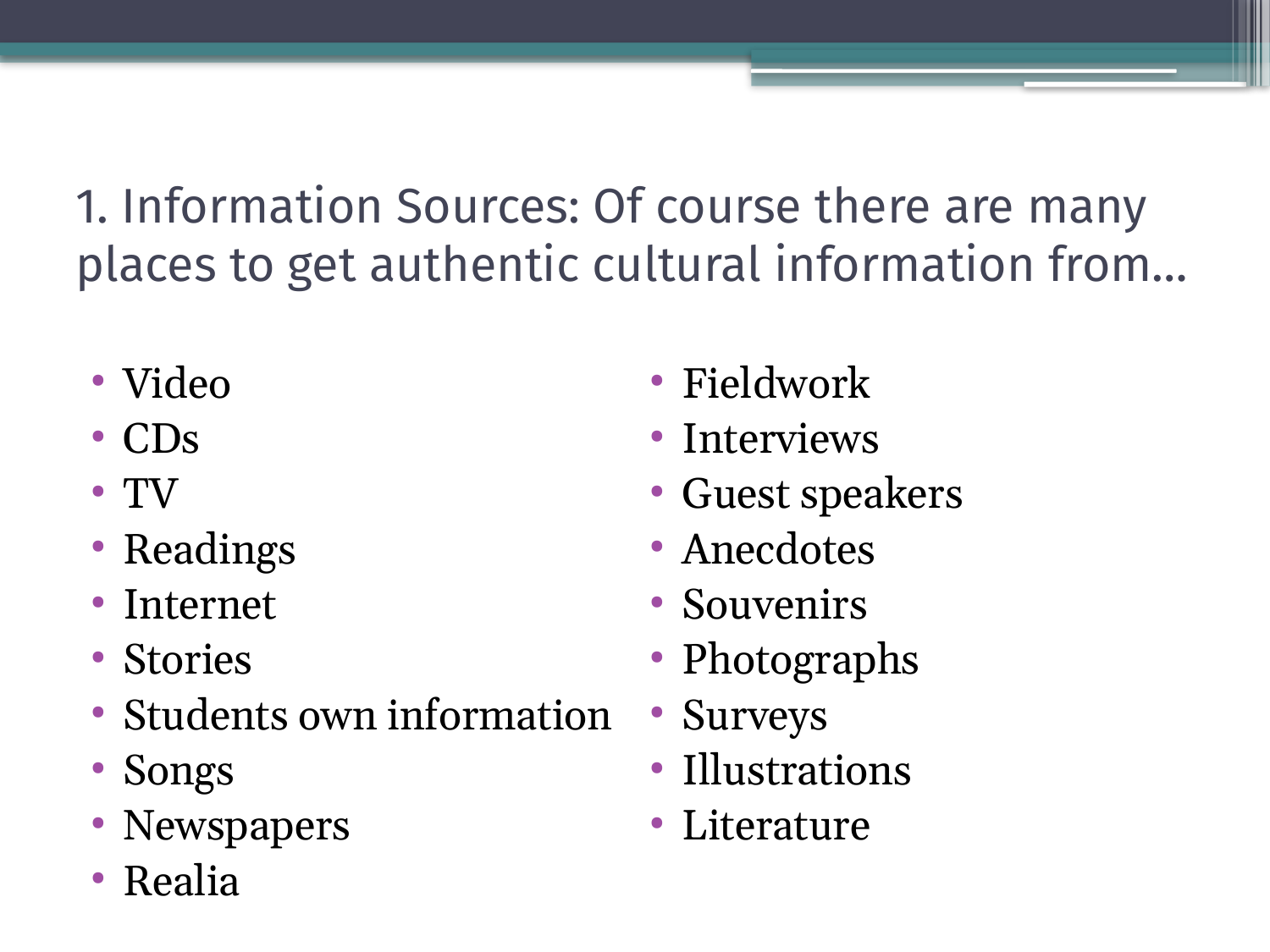

# 1. Information Sources: Of course there are many places to get authentic cultural information from…
Video
CDs
TV
Readings
Internet
Stories
Students own information
Songs
Newspapers
Realia
Fieldwork
Interviews
Guest speakers
Anecdotes
Souvenirs
Photographs
Surveys
Illustrations
Literature